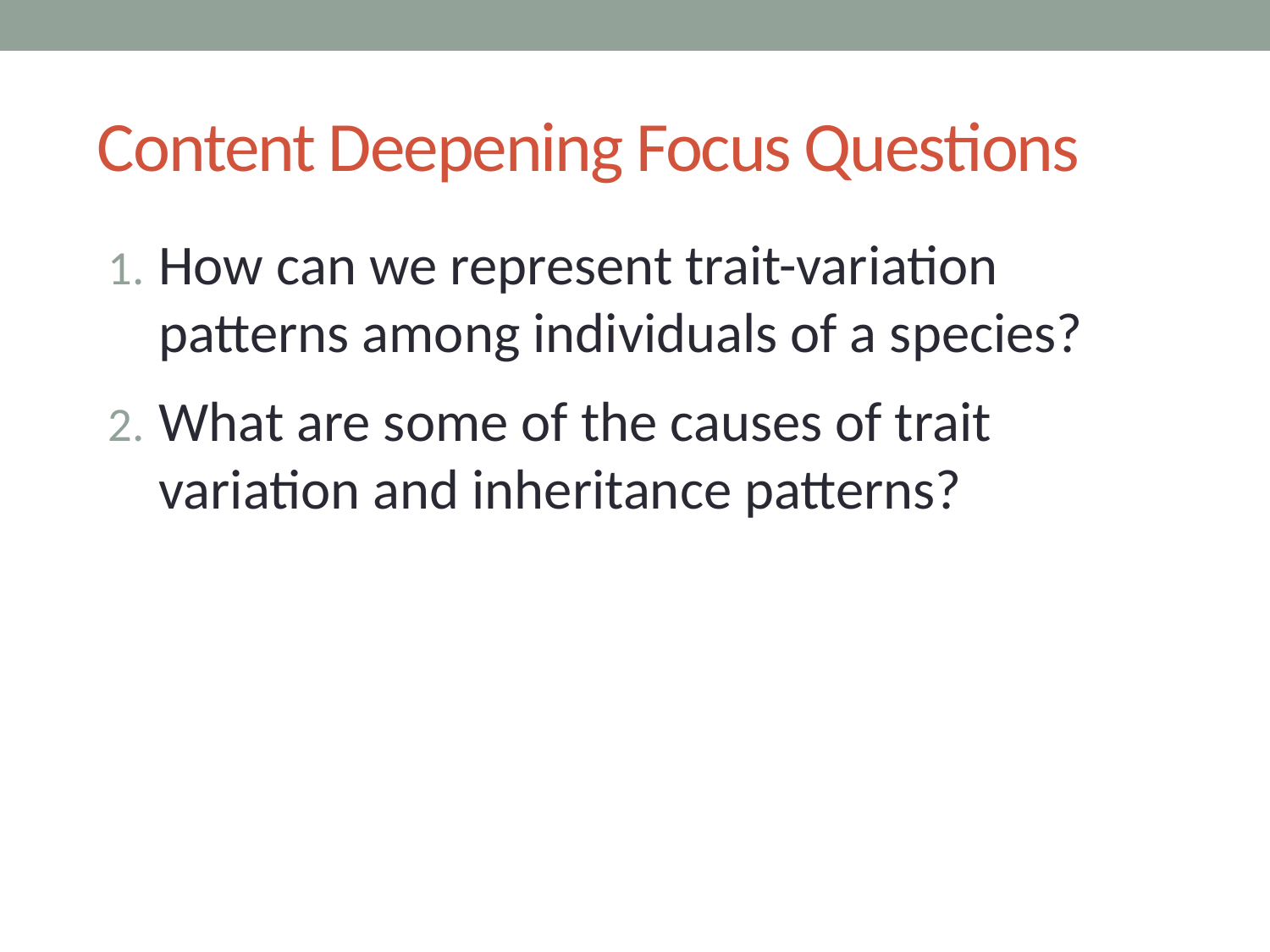

# Content Deepening Focus Questions
How can we represent trait-variation patterns among individuals of a species?
What are some of the causes of trait variation and inheritance patterns?